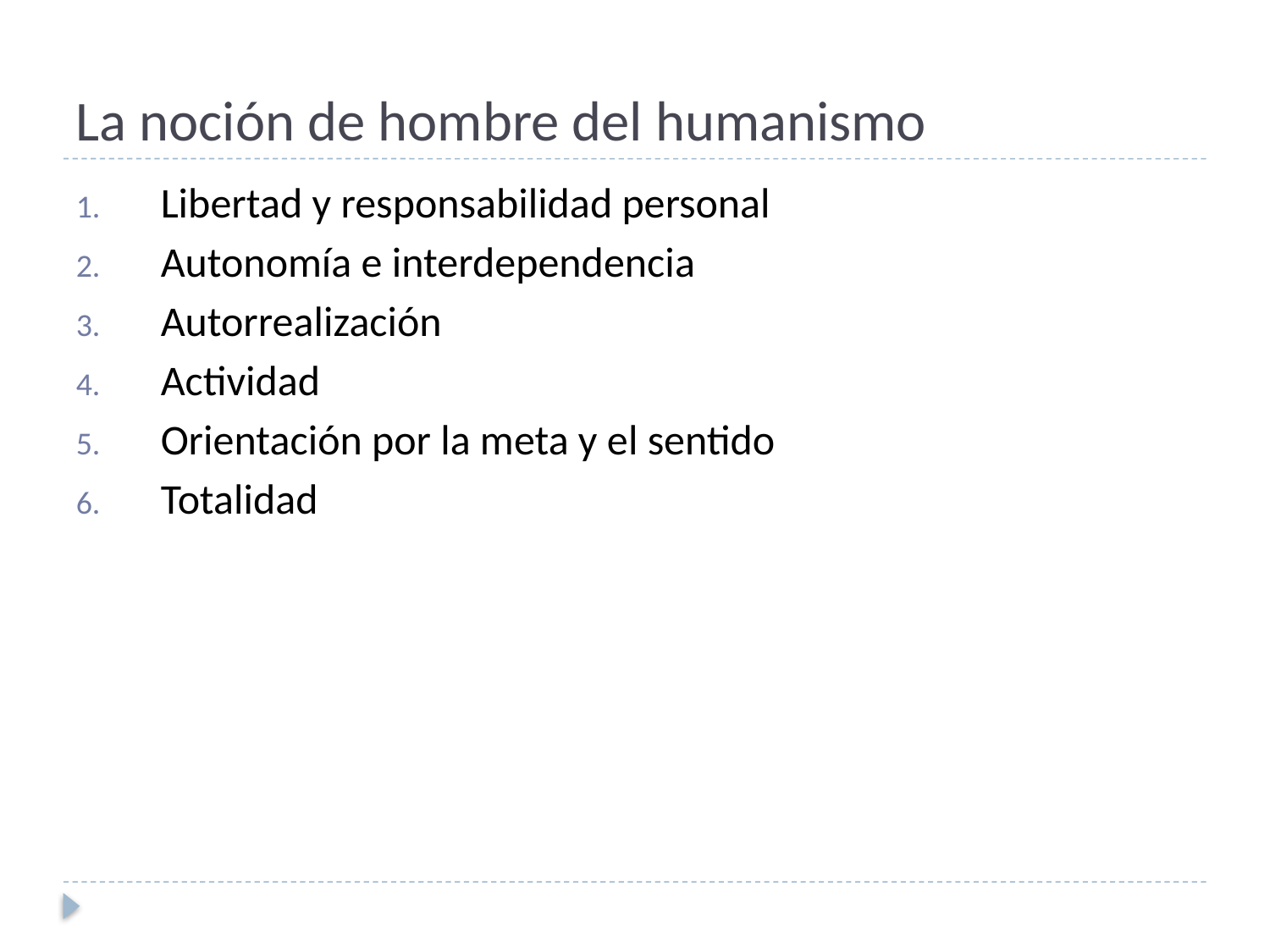

# La noción de hombre del humanismo
Libertad y responsabilidad personal
Autonomía e interdependencia
Autorrealización
Actividad
Orientación por la meta y el sentido
Totalidad